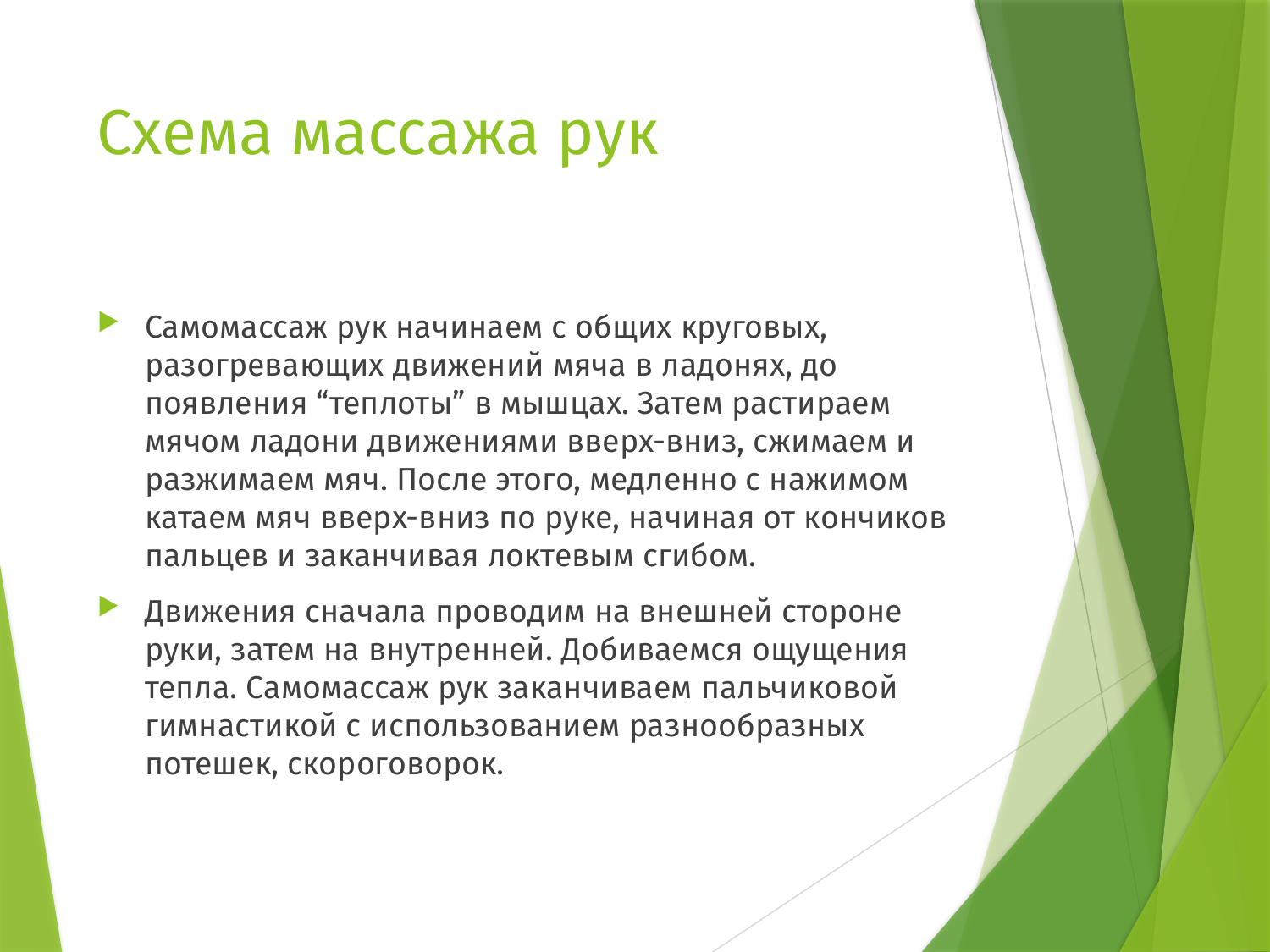

# Схема массажа рук
Самомассаж рук начинаем с общих круговых, разогревающих движений мяча в ладонях, до появления “теплоты” в мышцах. Затем растираем мячом ладони движениями вверх-вниз, сжимаем и разжимаем мяч. После этого, медленно с нажимом катаем мяч вверх-вниз по руке, начиная от кончиков пальцев и заканчивая локтевым сгибом.
Движения сначала проводим на внешней стороне руки, затем на внутренней. Добиваемся ощущения тепла. Самомассаж рук заканчиваем пальчиковой гимнастикой с использованием разнообразных потешек, скороговорок.